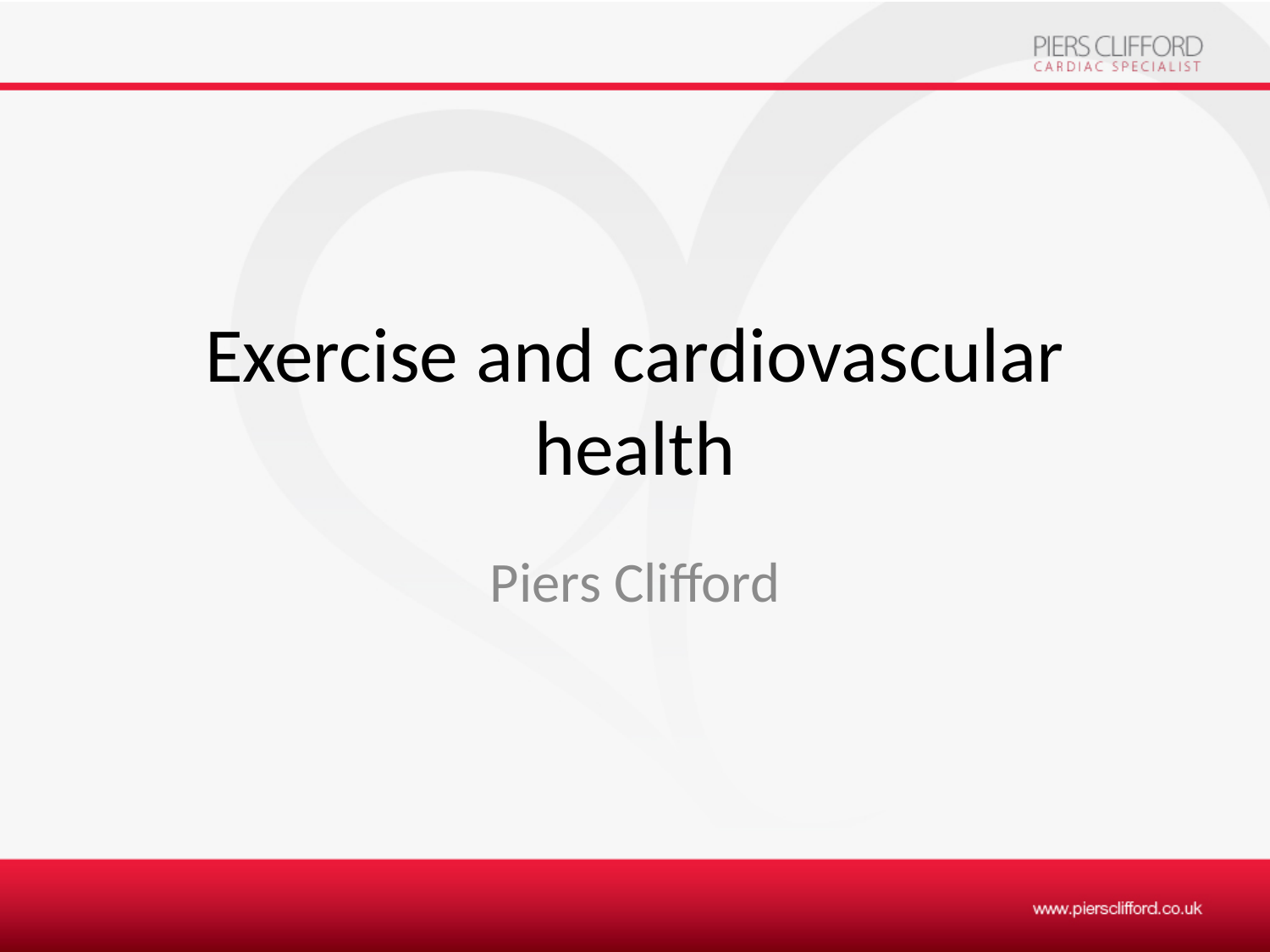

# Exercise and cardiovascular health
Piers Clifford